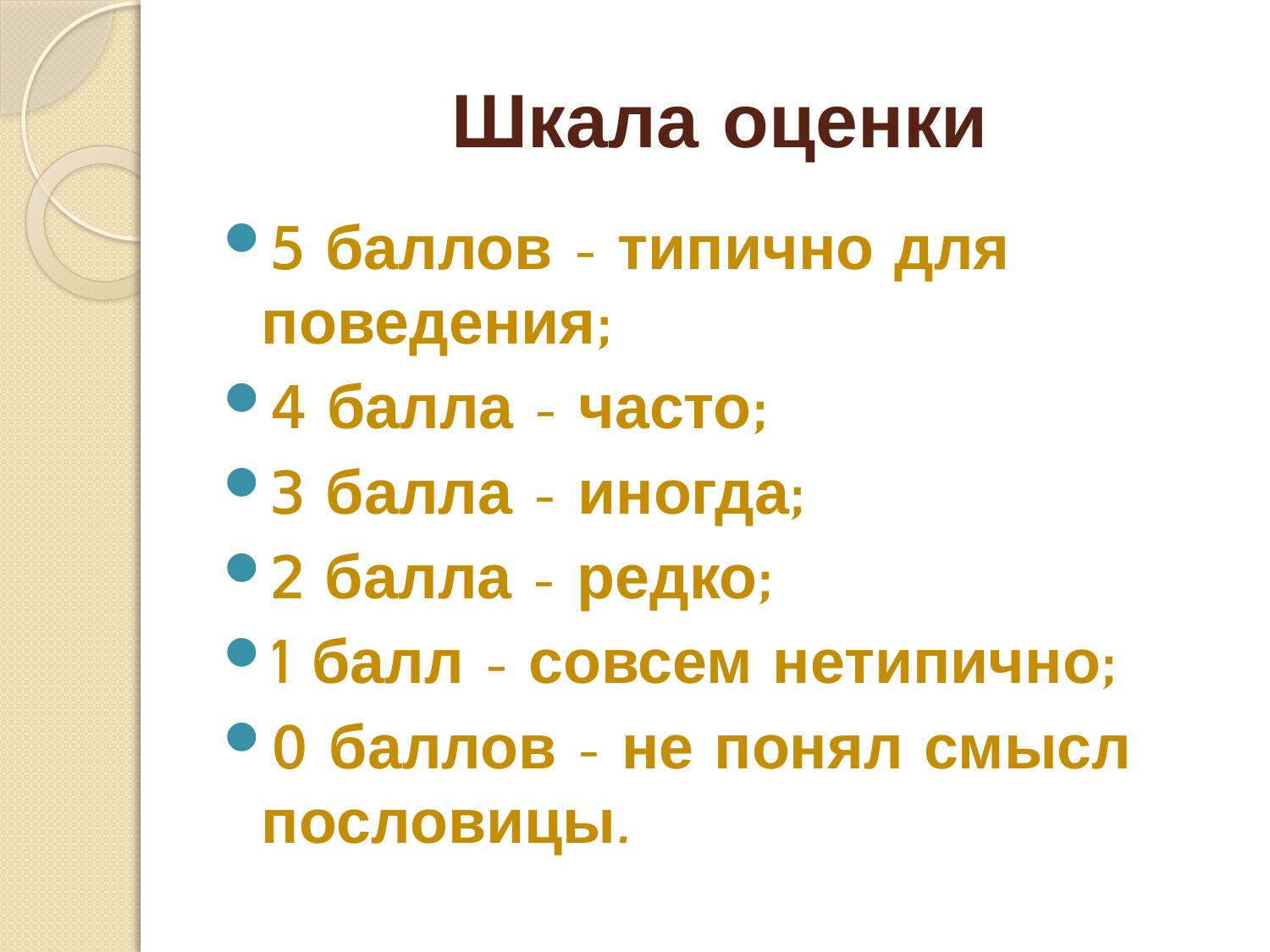

# Шкала оценки
5 баллов - типично для поведения;
4 балла - часто;
3 балла - иногда;
2 балла - редко;
1 балл - совсем нетипично;
0 баллов - не понял смысл пословицы.